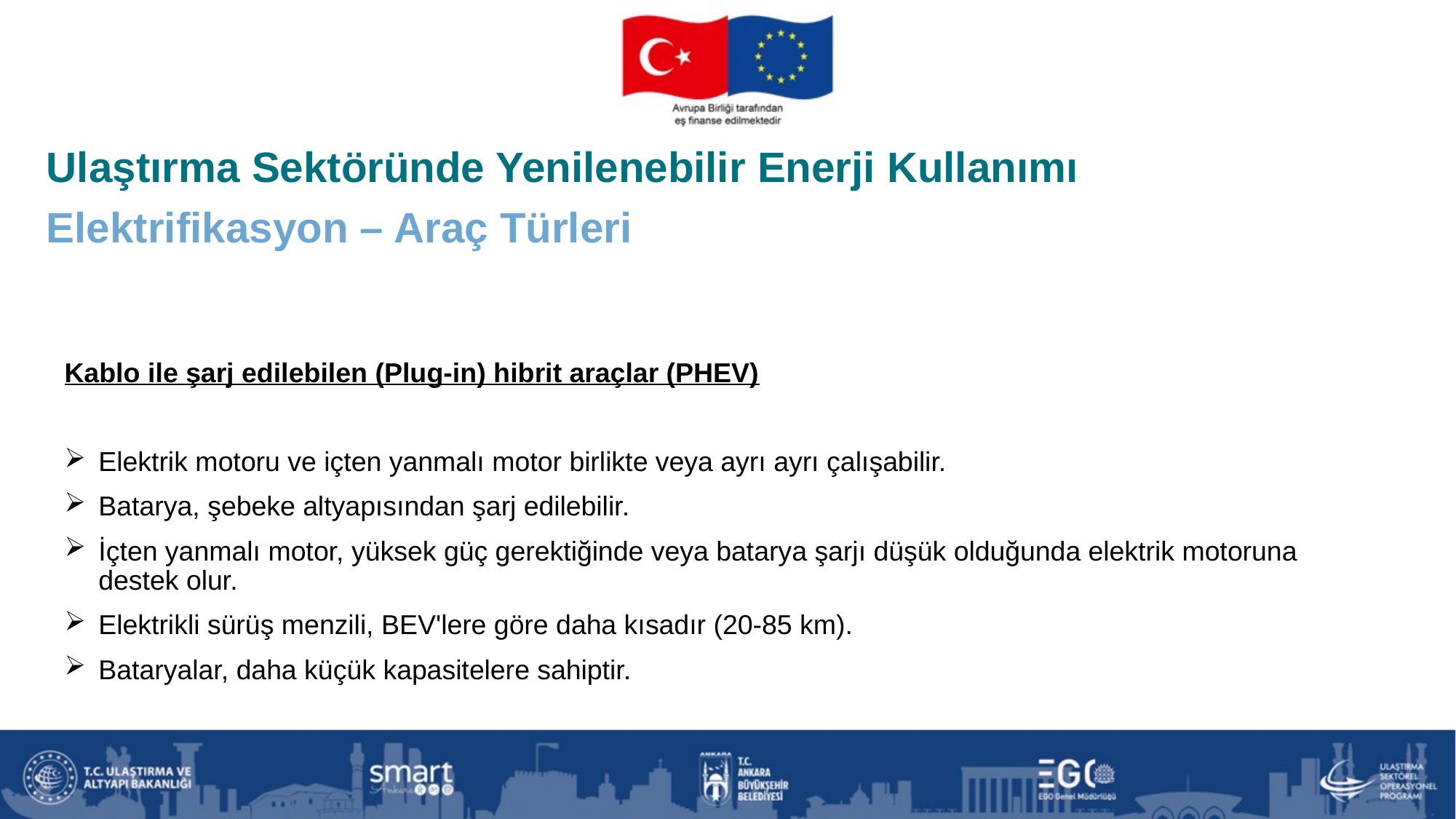

Ulaştırma Sektöründe Yenilenebilir Enerji Kullanımı
Elektrifikasyon – Araç Türleri

Kablo ile şarj edilebilen (Plug-in) hibrit araçlar (PHEV)

Elektrik motoru ve içten yanmalı motor birlikte veya ayrı ayrı çalışabilir.
Batarya, şebeke altyapısından şarj edilebilir.
İçten yanmalı motor, yüksek güç gerektiğinde veya batarya şarjı düşük olduğunda elektrik motoruna destek olur.
Elektrikli sürüş menzili, BEV'lere göre daha kısadır (20-85 km).
Bataryalar, daha küçük kapasitelere sahiptir.